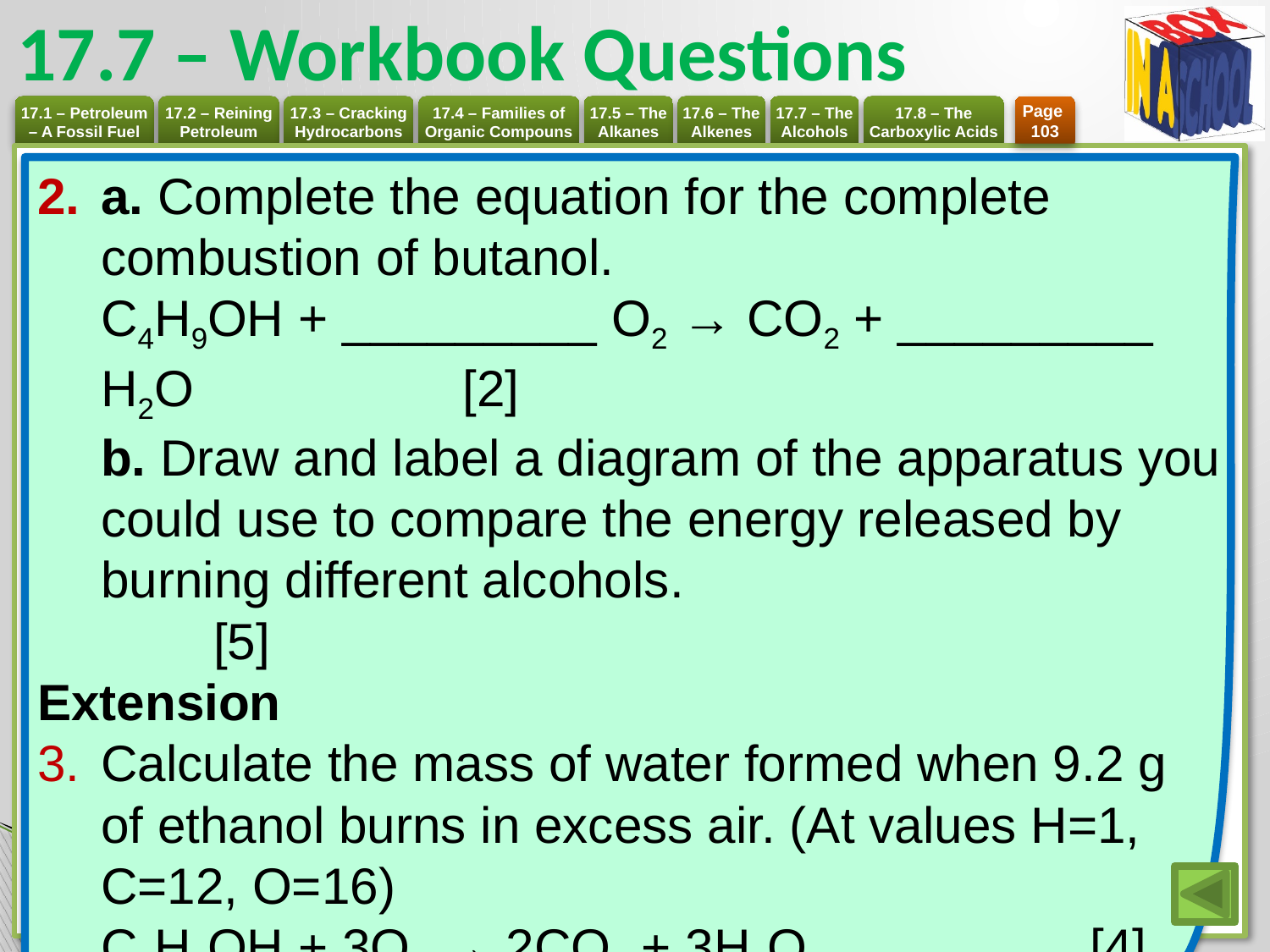

# 17.7 – Workbook Questions
Page
103
a. Complete the equation for the complete combustion of butanol.
C4H9OH + _________ O2 → CO2 + _________ H2O 		[2]
b. Draw and label a diagram of the apparatus you could use to compare the energy released by burning different alcohols.	[5]
Extension
Calculate the mass of water formed when 9.2 g of ethanol burns in excess air. (At values H=1, C=12, O=16)
C2H5OH + 3O2 → 2CO2 + 3H2O                    [4]